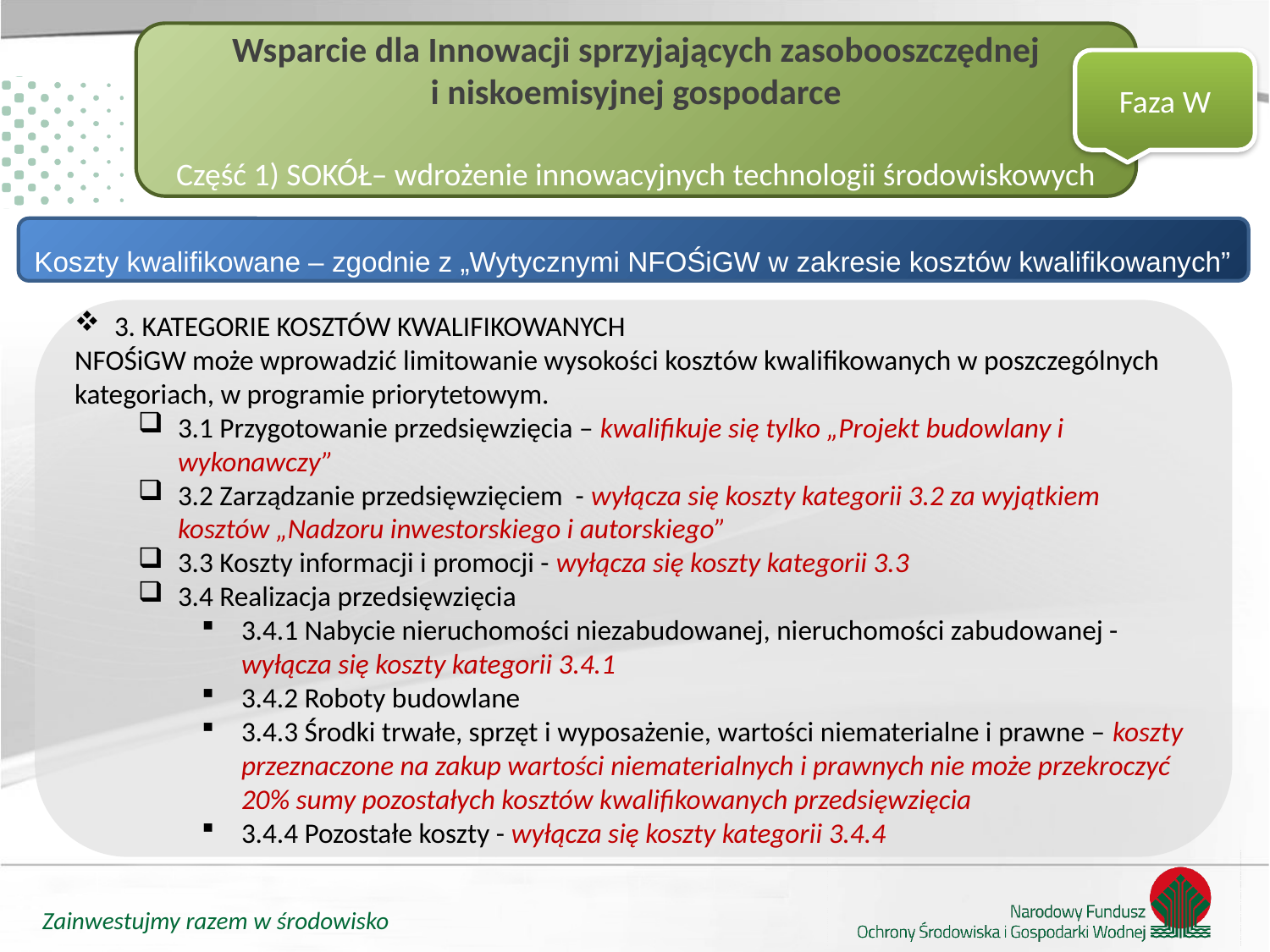

Wsparcie dla Innowacji sprzyjających zasobooszczędnej i niskoemisyjnej gospodarce

Część 1) SOKÓŁ– wdrożenie innowacyjnych technologii środowiskowych

Faza W

Koszty kwalifikowane – zgodnie z „Wytycznymi NFOŚiGW w zakresie kosztów kwalifikowanych”
3. KATEGORIE KOSZTÓW KWALIFIKOWANYCH
NFOŚiGW może wprowadzić limitowanie wysokości kosztów kwalifikowanych w poszczególnych kategoriach, w programie priorytetowym.
3.1 Przygotowanie przedsięwzięcia – kwalifikuje się tylko „Projekt budowlany i wykonawczy”
3.2 Zarządzanie przedsięwzięciem  - wyłącza się koszty kategorii 3.2 za wyjątkiem kosztów „Nadzoru inwestorskiego i autorskiego”
3.3 Koszty informacji i promocji - wyłącza się koszty kategorii 3.3
3.4 Realizacja przedsięwzięcia
3.4.1 Nabycie nieruchomości niezabudowanej, nieruchomości zabudowanej - wyłącza się koszty kategorii 3.4.1
3.4.2 Roboty budowlane
3.4.3 Środki trwałe, sprzęt i wyposażenie, wartości niematerialne i prawne – koszty przeznaczone na zakup wartości niematerialnych i prawnych nie może przekroczyć 20% sumy pozostałych kosztów kwalifikowanych przedsięwzięcia
3.4.4 Pozostałe koszty - wyłącza się koszty kategorii 3.4.4